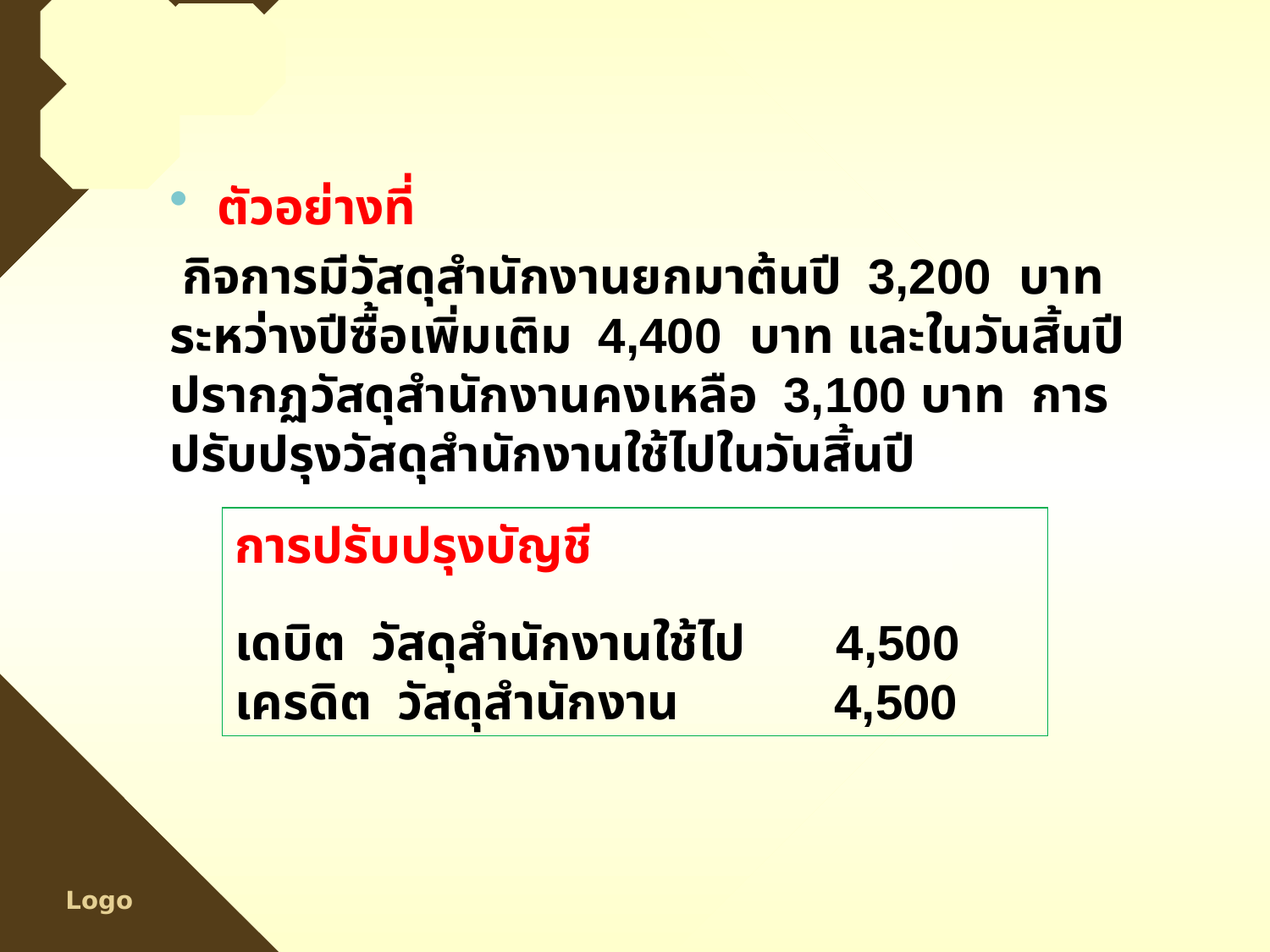

ตัวอย่างที่
 กิจการมีวัสดุสำนักงานยกมาต้นปี  3,200  บาท  ระหว่างปีซื้อเพิ่มเติม  4,400  บาท และในวันสิ้นปีปรากฏวัสดุสำนักงานคงเหลือ  3,100 บาท  การปรับปรุงวัสดุสำนักงานใช้ไปในวันสิ้นปี

การปรับปรุงบัญชี

เดบิต  วัสดุสำนักงานใช้ไป       4,500
เครดิต  วัสดุสำนักงาน            4,500
Logo